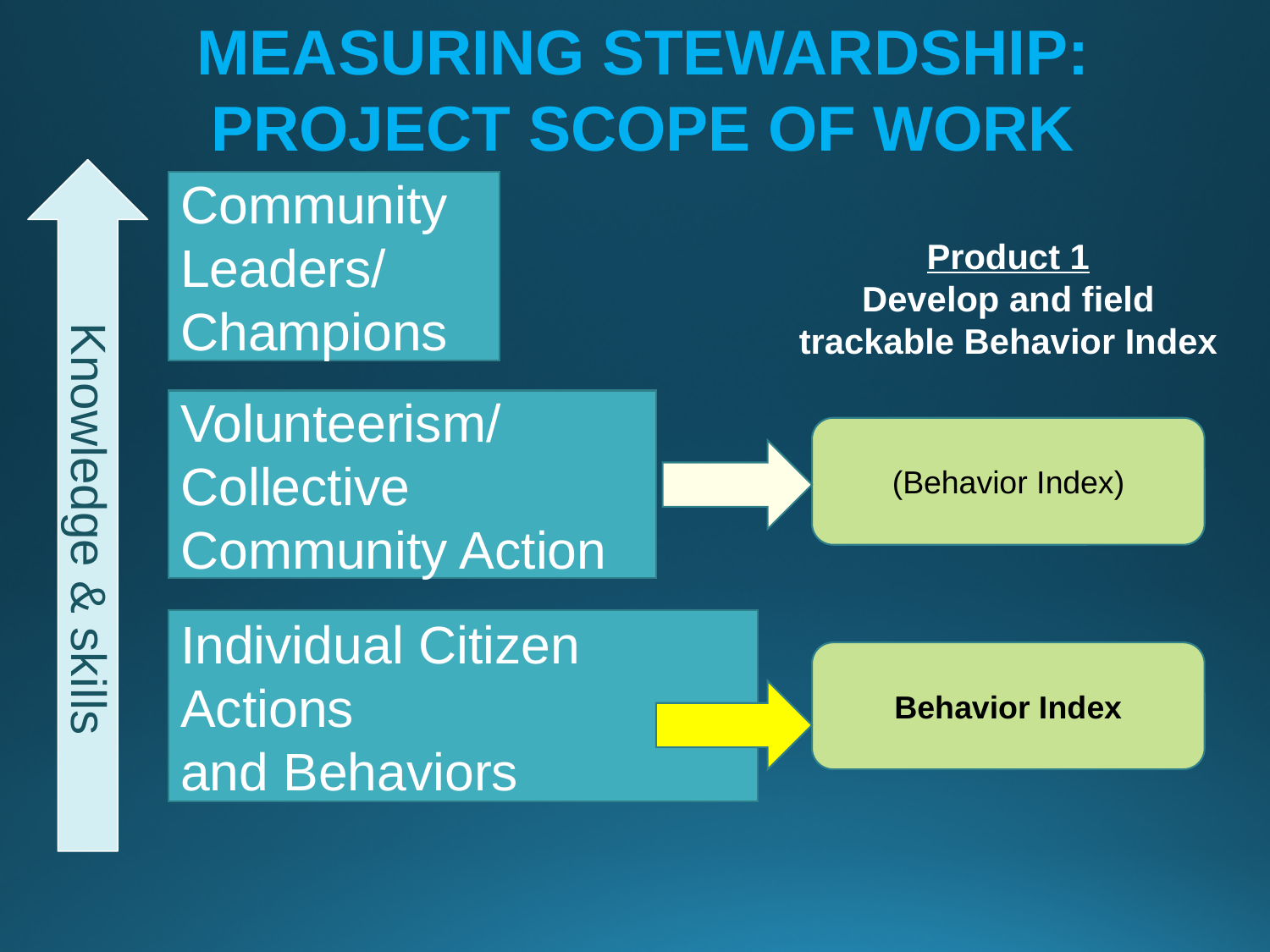

MEASURING STEWARDSHIP:
PROJECT SCOPE OF WORK

Knowledge & skills
Community Leaders/ Champions
Product 1
Develop and field trackable Behavior Index
Volunteerism/ Collective Community Action
(Behavior Index)

Individual Citizen Actions
and Behaviors
Behavior Index